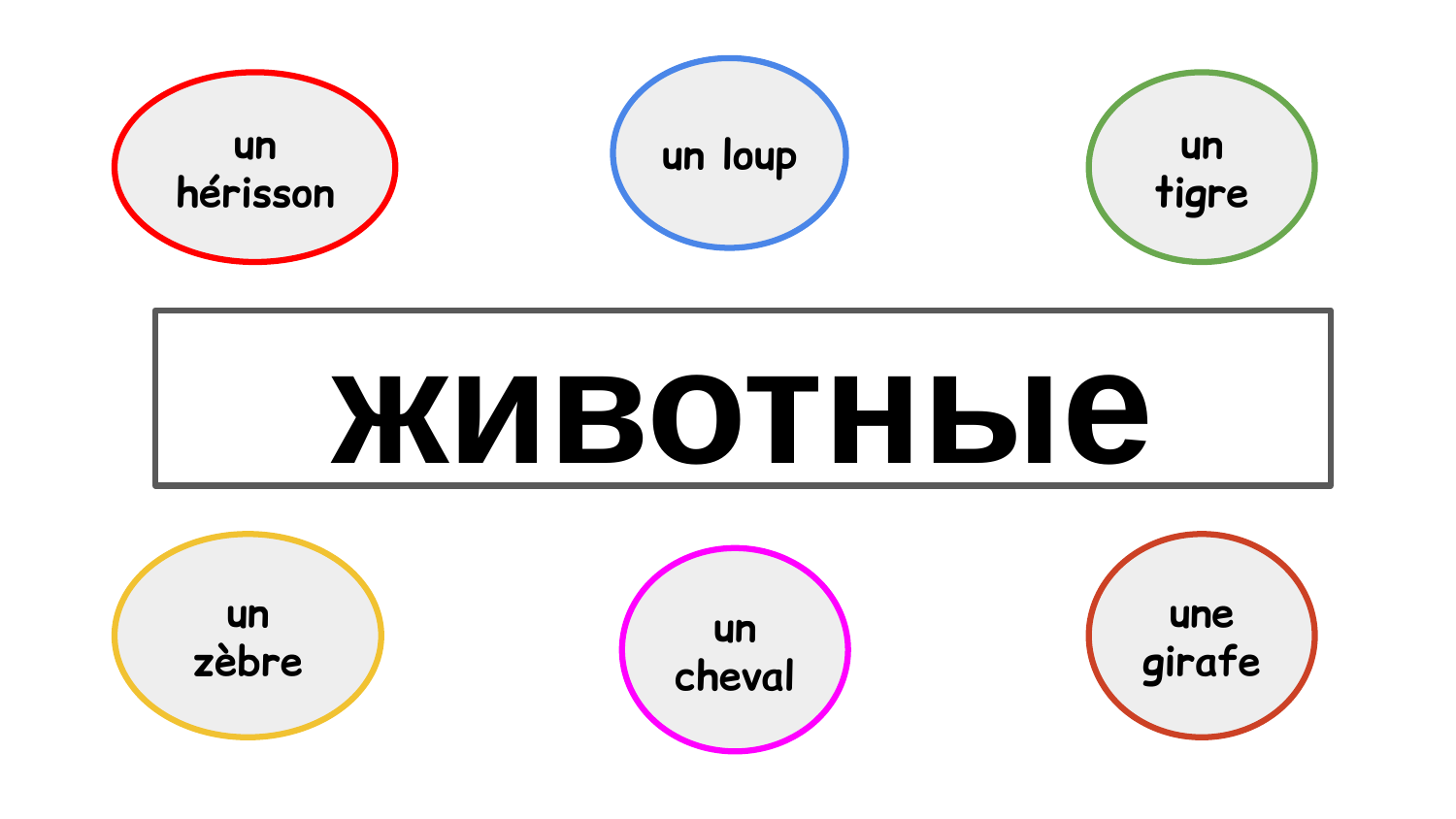

un loup
un hérisson
un tigre
животные
un zèbre
une girafe
un cheval